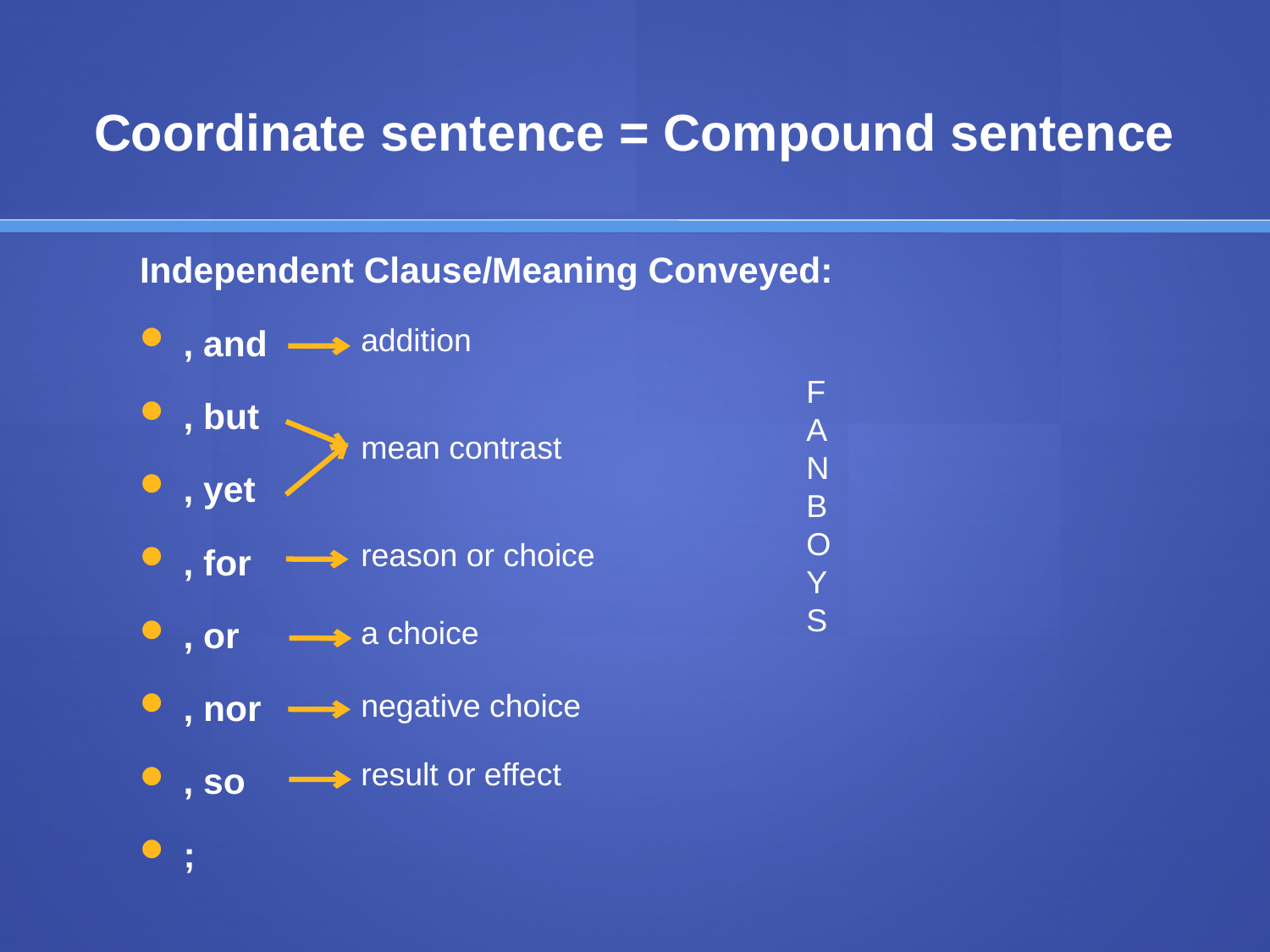

# Coordinate sentence = Compound sentence
Independent Clause/Meaning Conveyed:
, and
, but
, yet
, for
, or
, nor
, so
;
addition
F
A
N
B
O
Y
S
mean contrast
reason or choice
a choice
negative choice
result or effect